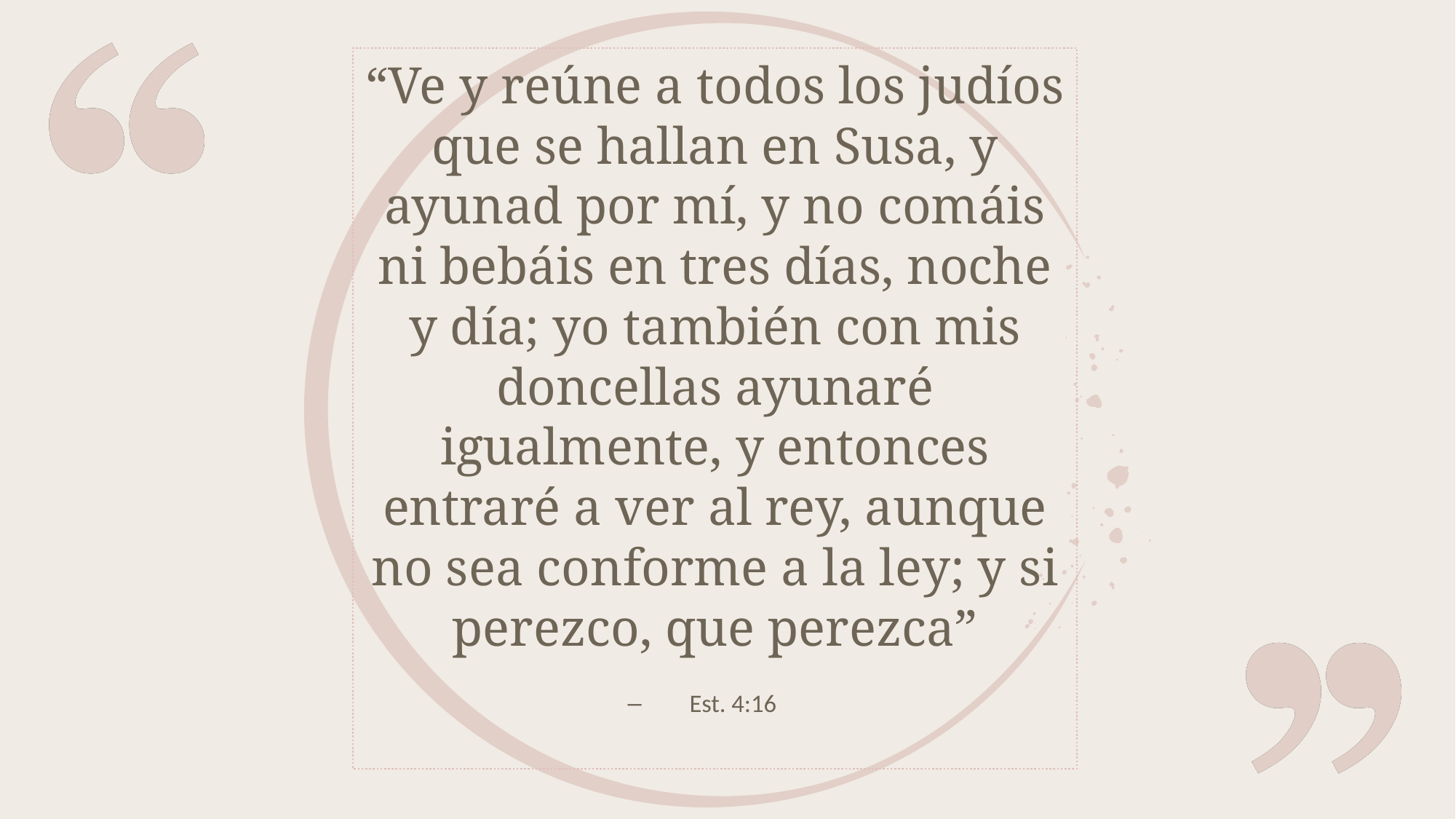

“Ve y reúne a todos los judíos que se hallan en Susa, y ayunad por mí, y no comáis ni bebáis en tres días, noche y día; yo también con mis doncellas ayunaré igualmente, y entonces entraré a ver al rey, aunque no sea conforme a la ley; y si perezco, que perezca”
Est. 4:16